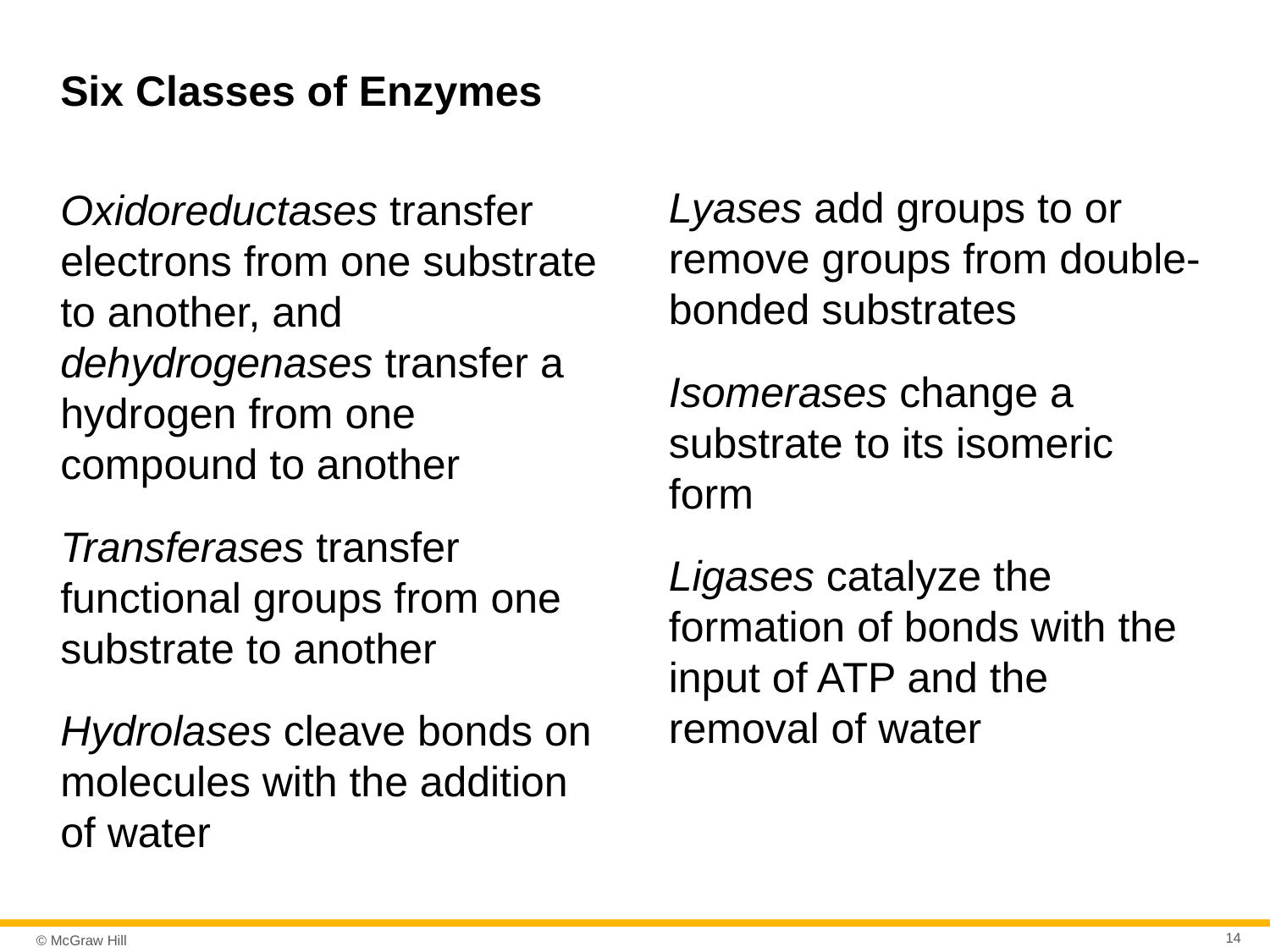

# Six Classes of Enzymes
Lyases add groups to or remove groups from double-bonded substrates
Isomerases change a substrate to its isomeric form
Ligases catalyze the formation of bonds with the input of ATP and the removal of water
Oxidoreductases transfer electrons from one substrate to another, and dehydrogenases transfer a hydrogen from one compound to another
Transferases transfer functional groups from one substrate to another
Hydrolases cleave bonds on molecules with the addition of water